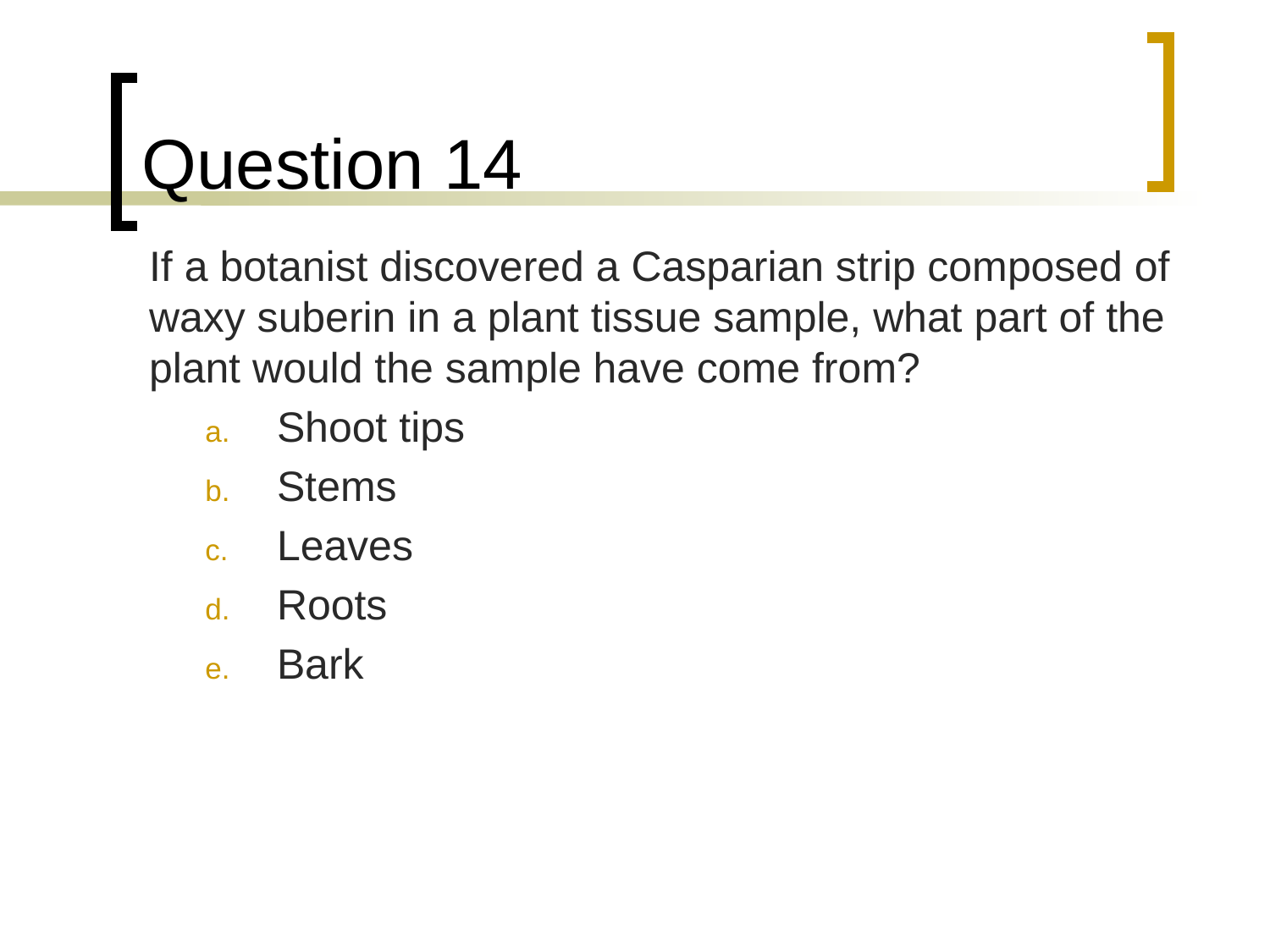

# Question 14
	If a botanist discovered a Casparian strip composed of waxy suberin in a plant tissue sample, what part of the plant would the sample have come from?
Shoot tips
Stems
Leaves
Roots
Bark